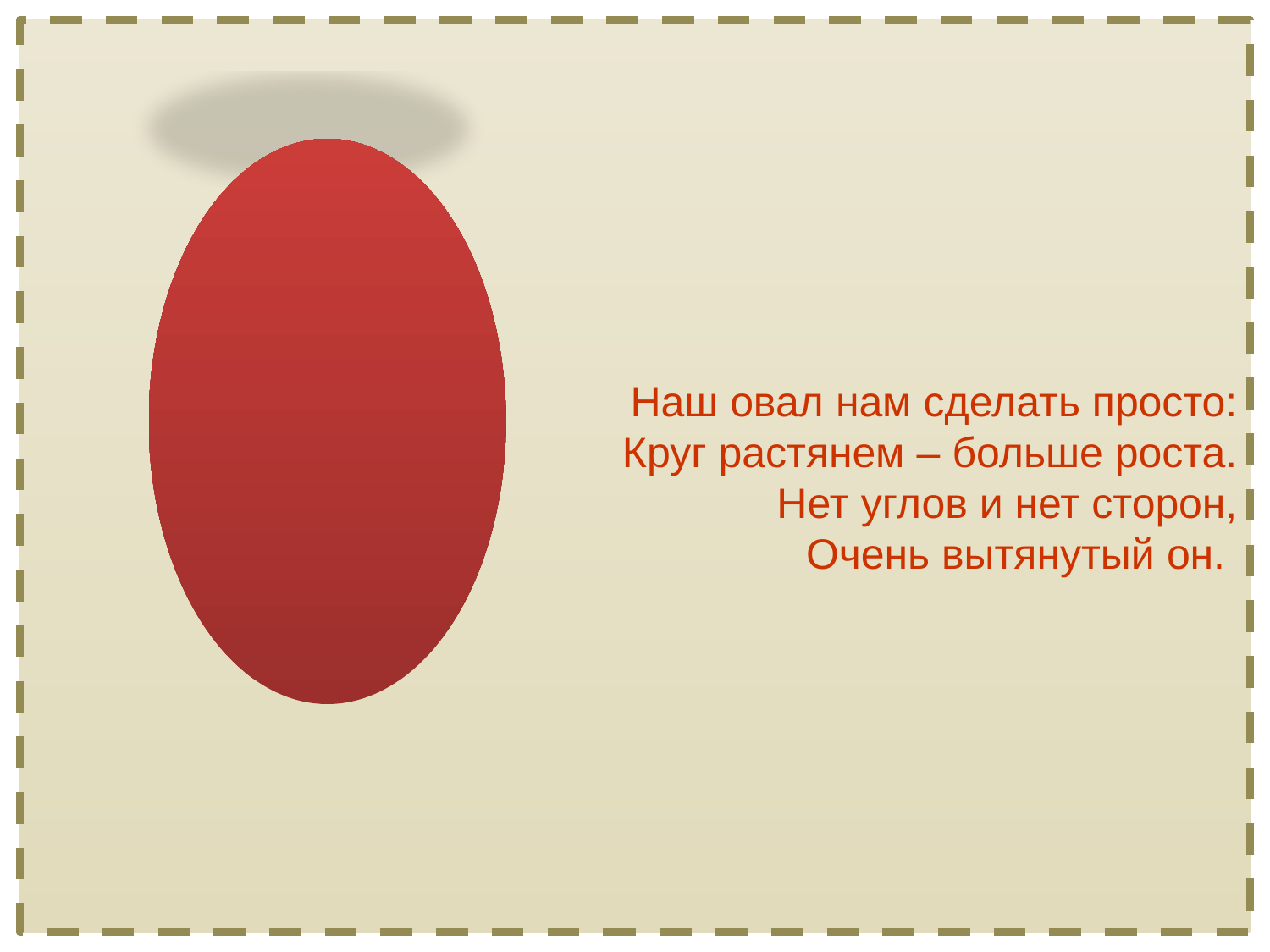

Наш овал нам сделать просто:
 Круг растянем – больше роста.
 Нет углов и нет сторон,
 Очень вытянутый он.